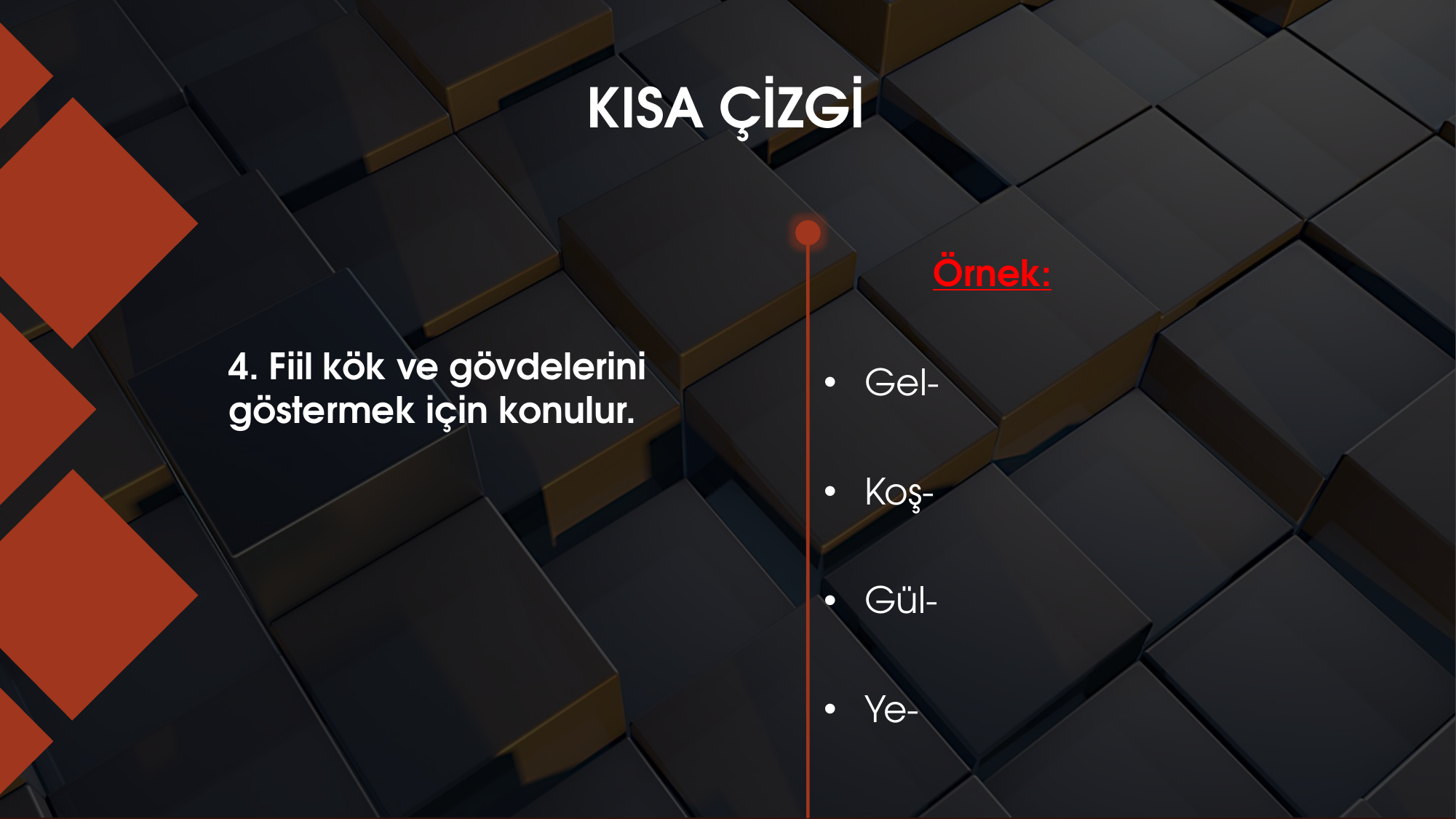

# KISA ÇİZGİ

	Örnek:

Gel-

Koş-

Gül-

Ye-
4. Fiil kök ve gövdelerini göstermek için konulur.